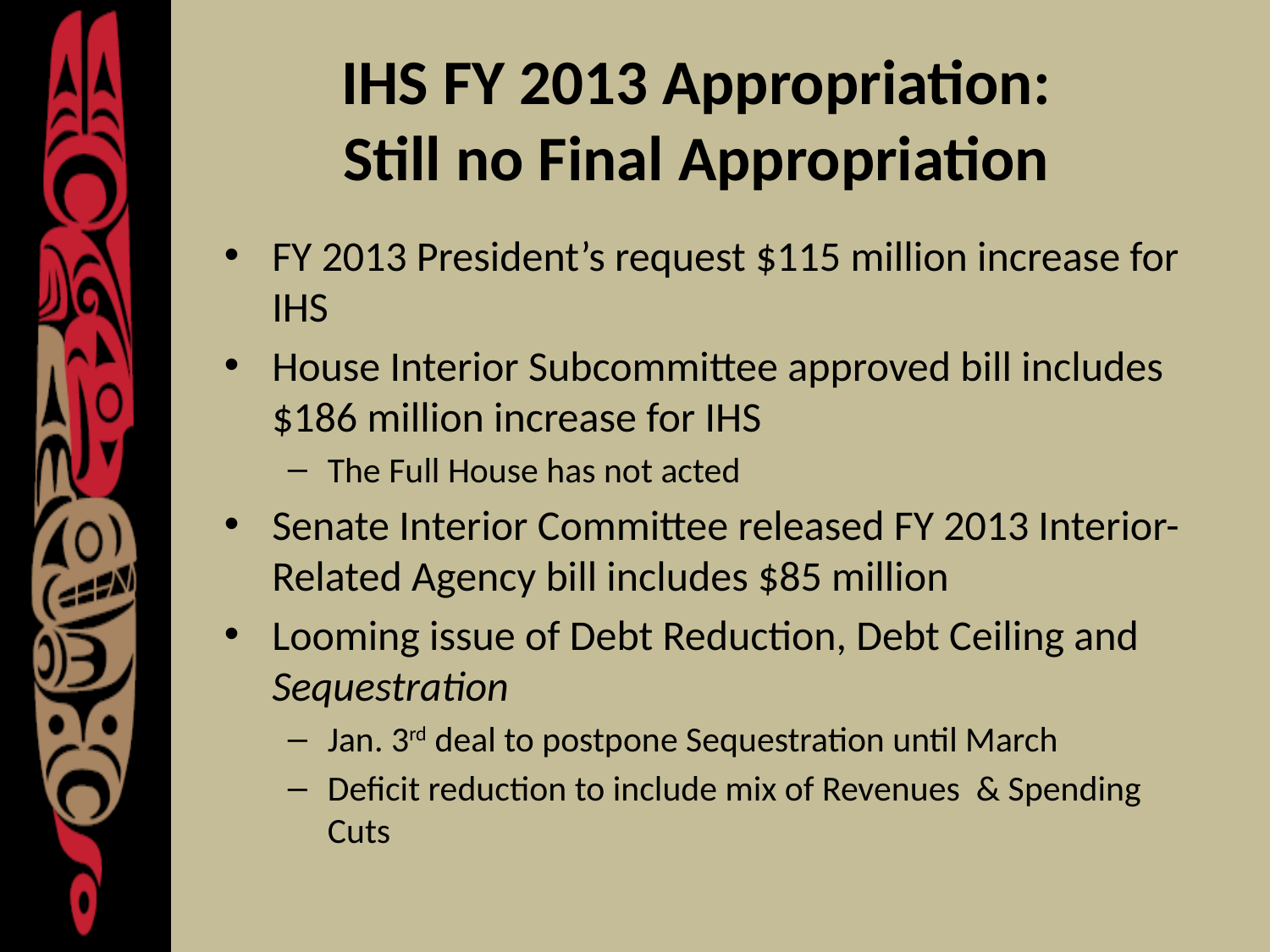

# IHS FY 2013 Appropriation: Still no Final Appropriation
FY 2013 President’s request $115 million increase for IHS
House Interior Subcommittee approved bill includes $186 million increase for IHS
The Full House has not acted
Senate Interior Committee released FY 2013 Interior-Related Agency bill includes $85 million
Looming issue of Debt Reduction, Debt Ceiling and Sequestration
Jan. 3rd deal to postpone Sequestration until March
Deficit reduction to include mix of Revenues  & Spending Cuts